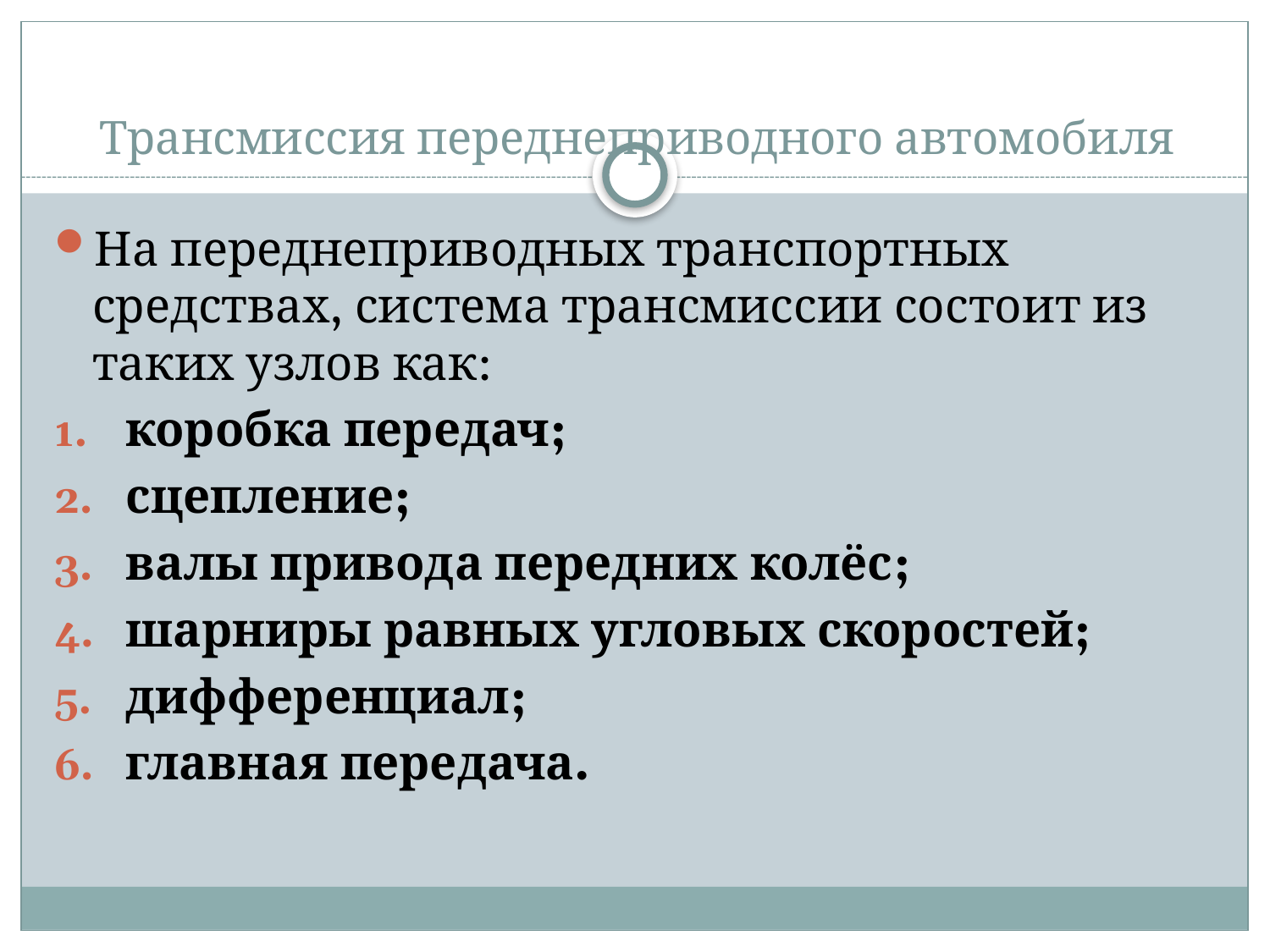

# Трансмиссия переднеприводного автомобиля
На переднеприводных транспортных средствах, система трансмиссии состоит из таких узлов как:
коробка передач;
сцепление;
валы привода передних колёс;
шарниры равных угловых скоростей;
дифференциал;
главная передача.